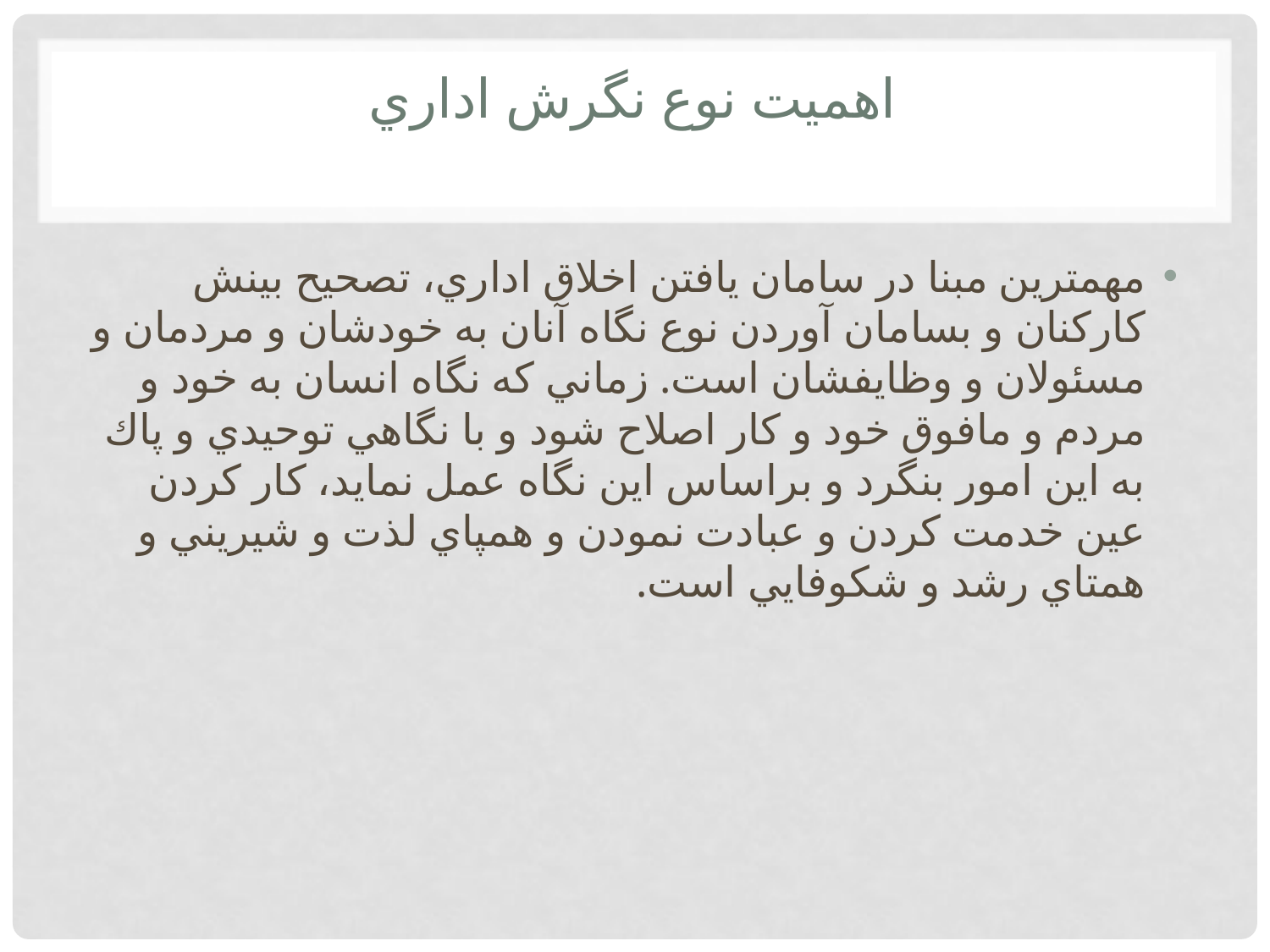

# اهميت نوع نگرش اداري
مهمترين مبنا در سامان يافتن اخلاق اداري، تصحيح بينش كاركنان و بسامان آوردن نوع نگاه آنان به خودشان و مردمان و مسئولان و وظايفشان است. زماني كه نگاه انسان به خود و مردم و مافوق خود و كار اصلاح شود و با نگاهي توحيدي و پاك به اين امور بنگرد و براساس اين نگاه عمل نمايد، كار كردن عين خدمت كردن و عبادت نمودن و همپاي لذت و شيريني و همتاي رشد و شكوفايي است.